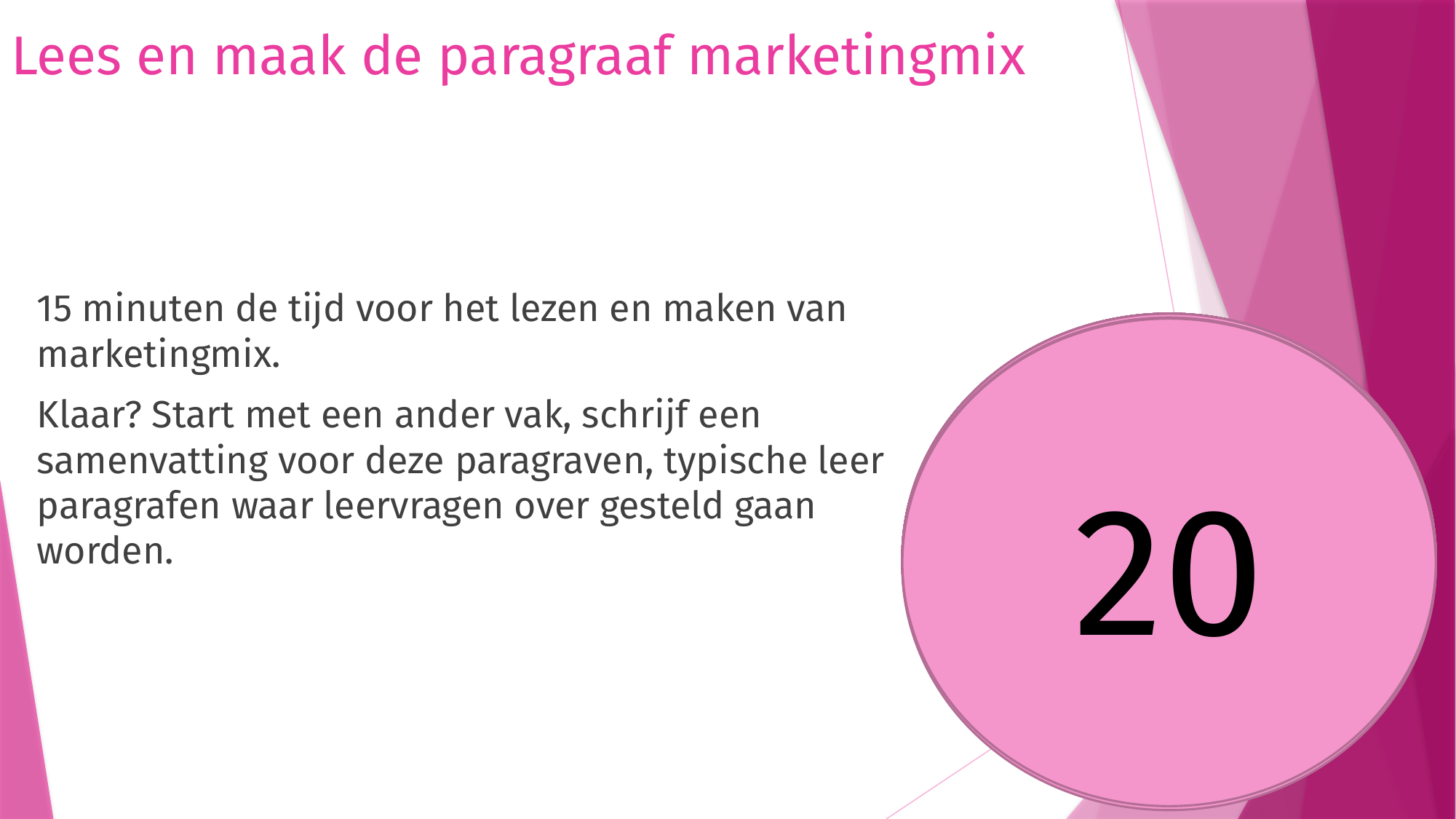

# Lees en maak de paragraaf marketingmix

15 minuten de tijd voor het lezen en maken van marketingmix.
Klaar? Start met een ander vak, schrijf een samenvatting voor deze paragraven, typische leer paragrafen waar leervragen over gesteld gaan worden.

13
9
10
8
5
6
7
4
3
1
2
12
15
14
11
20
18
17
16
19